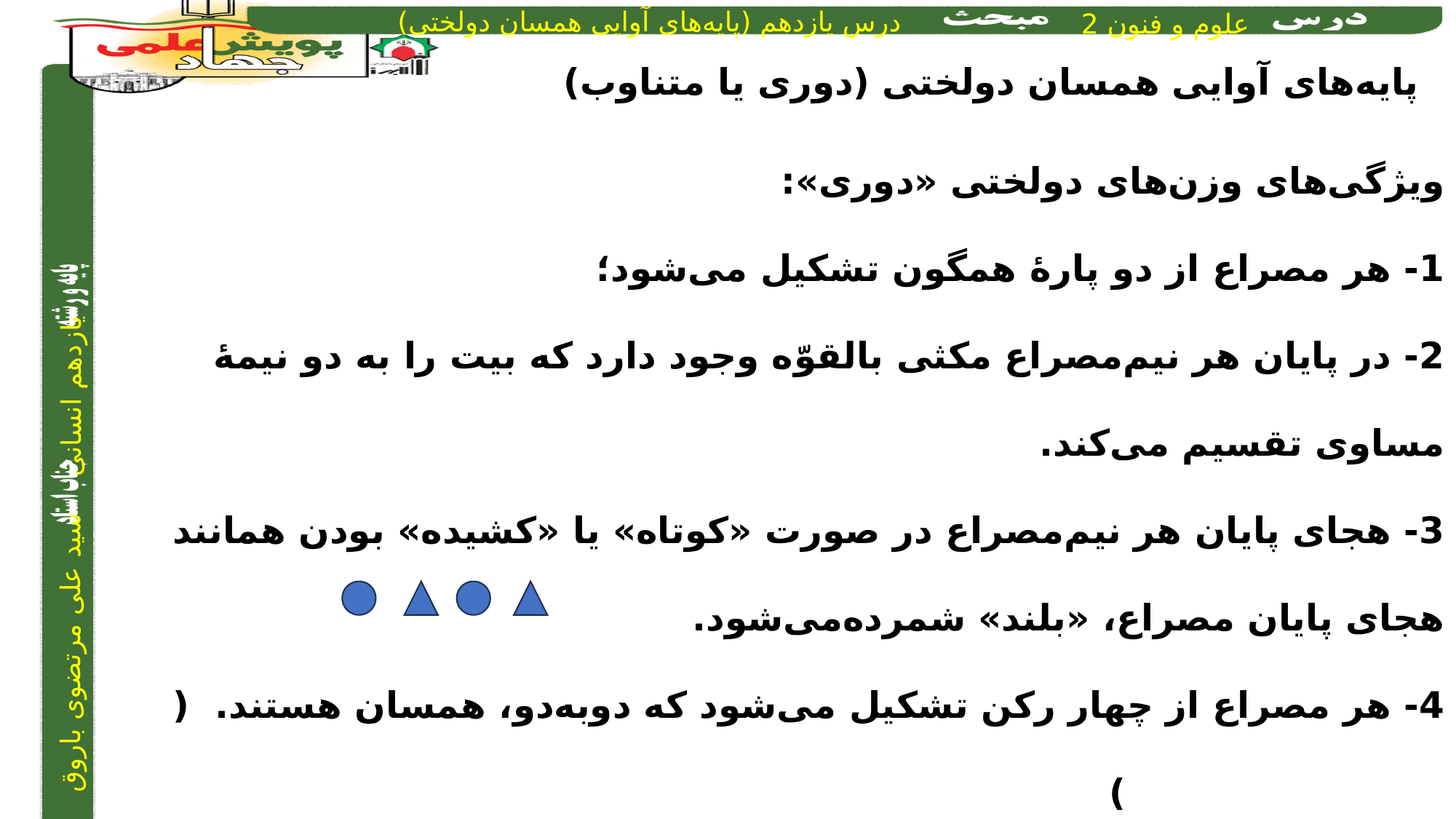

پایه‌های آوایی همسان دولختی (دوری یا متناوب)
ویژگی‌های وزن‌های دولختی «دوری»:
1- هر مصراع از دو پارۀ همگون تشکیل می‌شود؛
2- در پایان هر نیم‌مصراع مکثی بالقوّه وجود دارد که بیت را به دو نیمۀ مساوی تقسیم می‌کند.
3- هجای پایان هر نیم‌مصراع در صورت «کوتاه» یا «کشیده» بودن همانند هجای پایان مصراع، «بلند» شمرده‌می‌شود.
4- هر مصراع از چهار رکن تشکیل می‌شود که دوبه‌دو‌، همسان هستند.  (                              )
5- رکن پایانی در این وزن‌ها کوتاه نمی‌شود.
6- در این وزن‌ها دو رکن کنار هم متفاوت هستند.